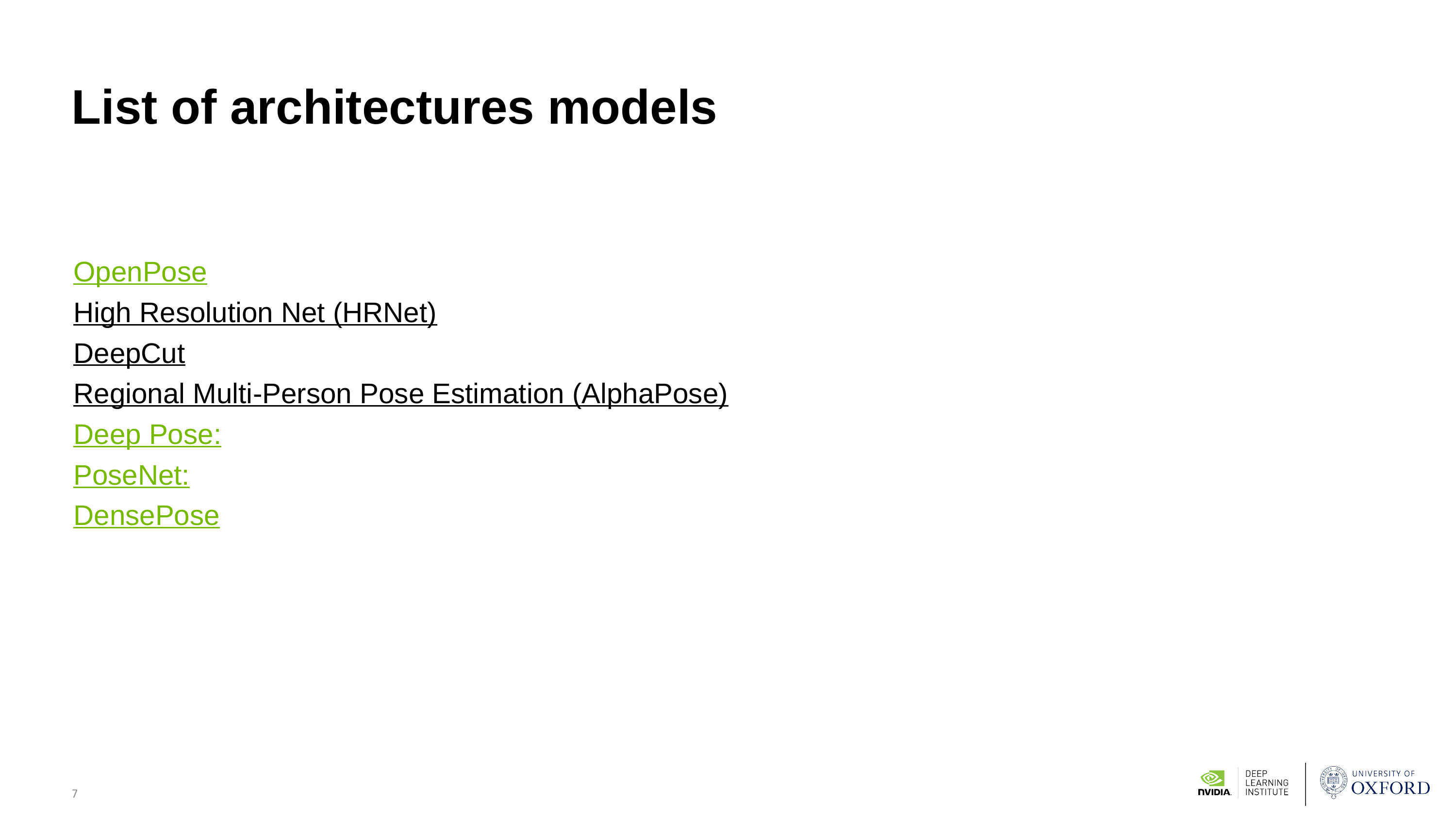

# List of architectures models
OpenPose
High Resolution Net (HRNet)
DeepCut
Regional Multi-Person Pose Estimation (AlphaPose)
Deep Pose:
PoseNet:
DensePose